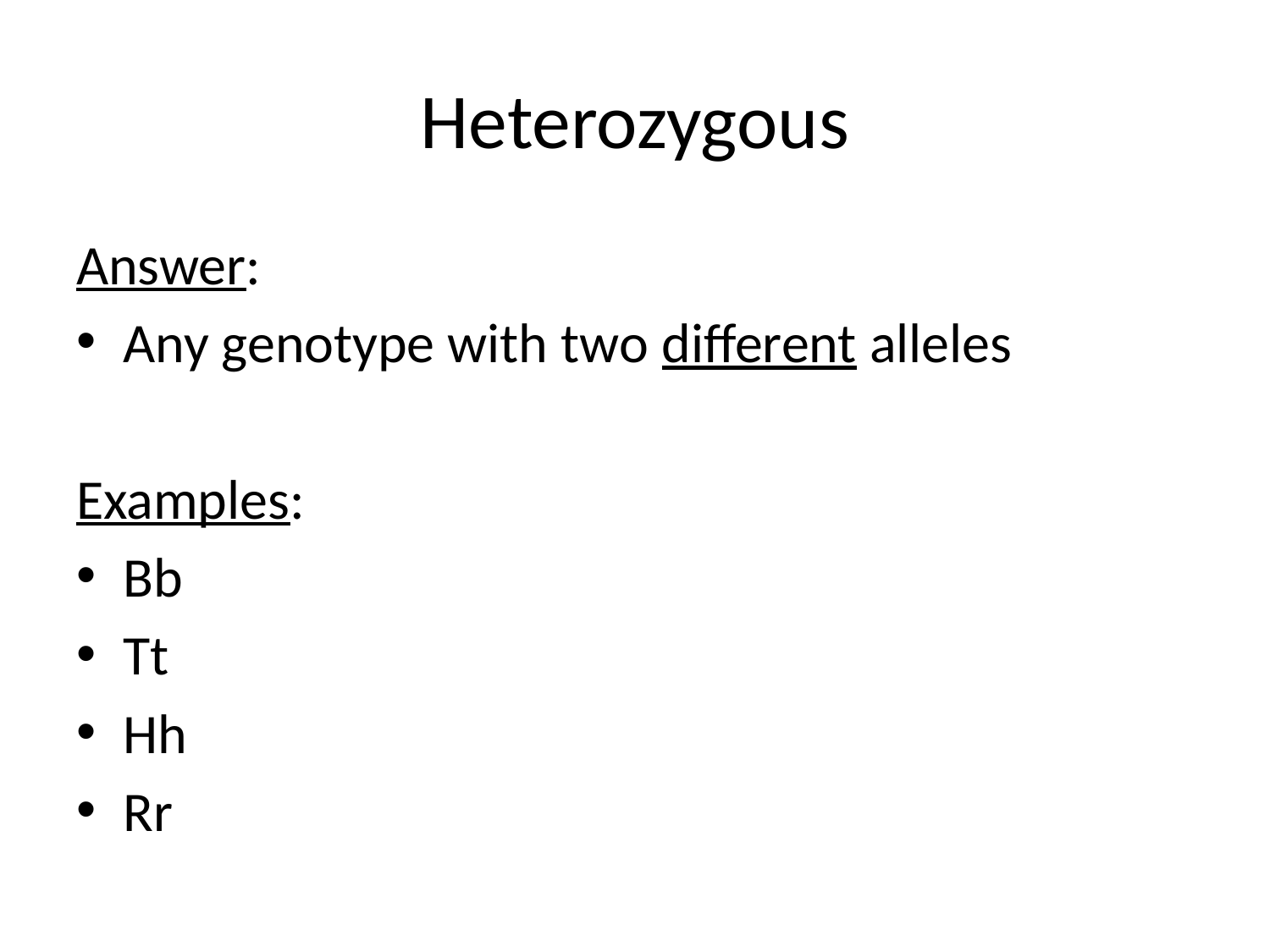

# Heterozygous
Answer:
Any genotype with two different alleles

Examples:
Bb
Tt
Hh
Rr